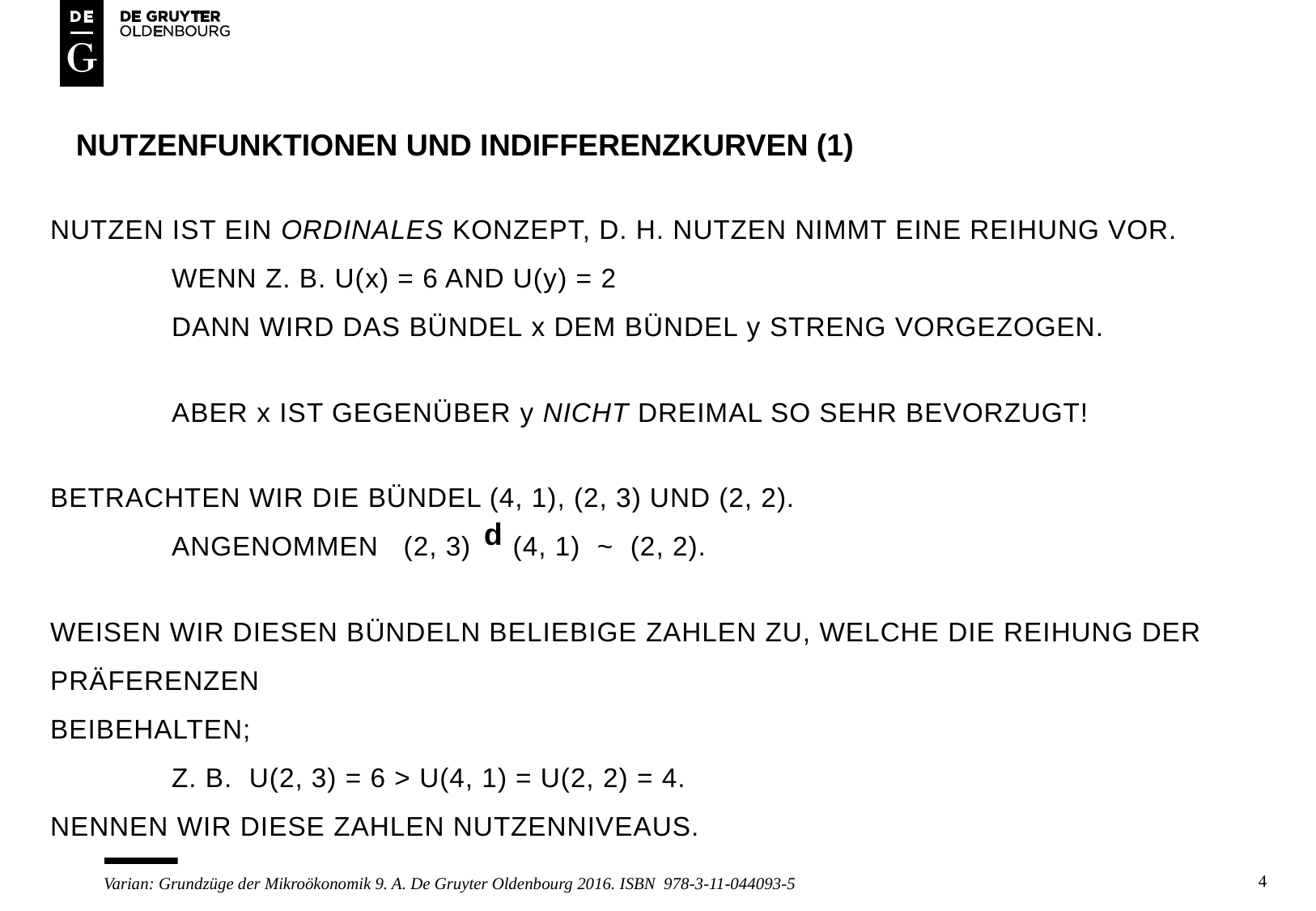

# Nutzenfunktionen und Indifferenzkurven (1)
Nutzen ist ein ordinales Konzept, d. h. Nutzen nimmt eine Reihung vor.
	Wenn z. B. U(x) = 6 and U(y) = 2
	dann wird das Bündel x dem Bündel y streng vorgezogen.
	Aber x ist gegenüber y nicht dreimal so sehr bevorzugt!
Betrachten wir die Bündel (4, 1), (2, 3) und (2, 2).
	Angenommen   (2, 3)     (4, 1)  ~  (2, 2).
Weisen wir diesen Bündeln beliebige Zahlen zu, welche die Reihung der Präferenzen
beibehalten;
	z. B.  U(2, 3) = 6 > U(4, 1) = U(2, 2) = 4.
Nennen wir diese Zahlen Nutzenniveaus.
p
4
Varian: Grundzüge der Mikroökonomik 9. A. De Gruyter Oldenbourg 2016. ISBN  978-3-11-044093-5